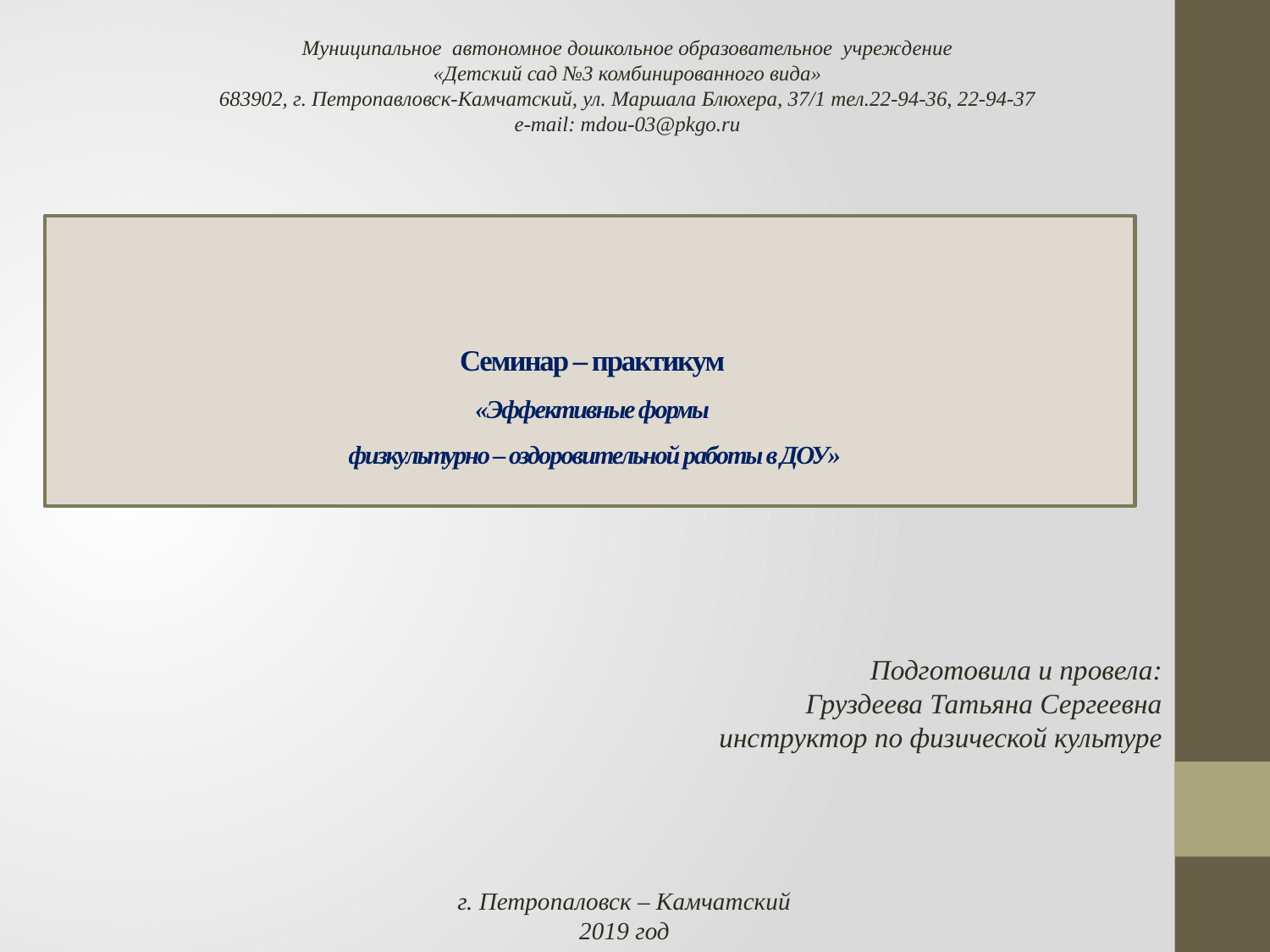

Муниципальное  автономное дошкольное образовательное  учреждение
«Детский сад №3 комбинированного вида»
683902, г. Петропавловск-Камчатский, ул. Маршала Блюхера, 37/1 тел.22-94-36, 22-94-37
e-mail: mdou-03@pkgo.ru

# Семинар – практикум «Эффективные формы физкультурно – оздоровительной работы в ДОУ»
Подготовила и провела:
 Груздеева Татьяна Сергеевна инструктор по физической культуре
г. Петропаловск – Камчатский
2019 год